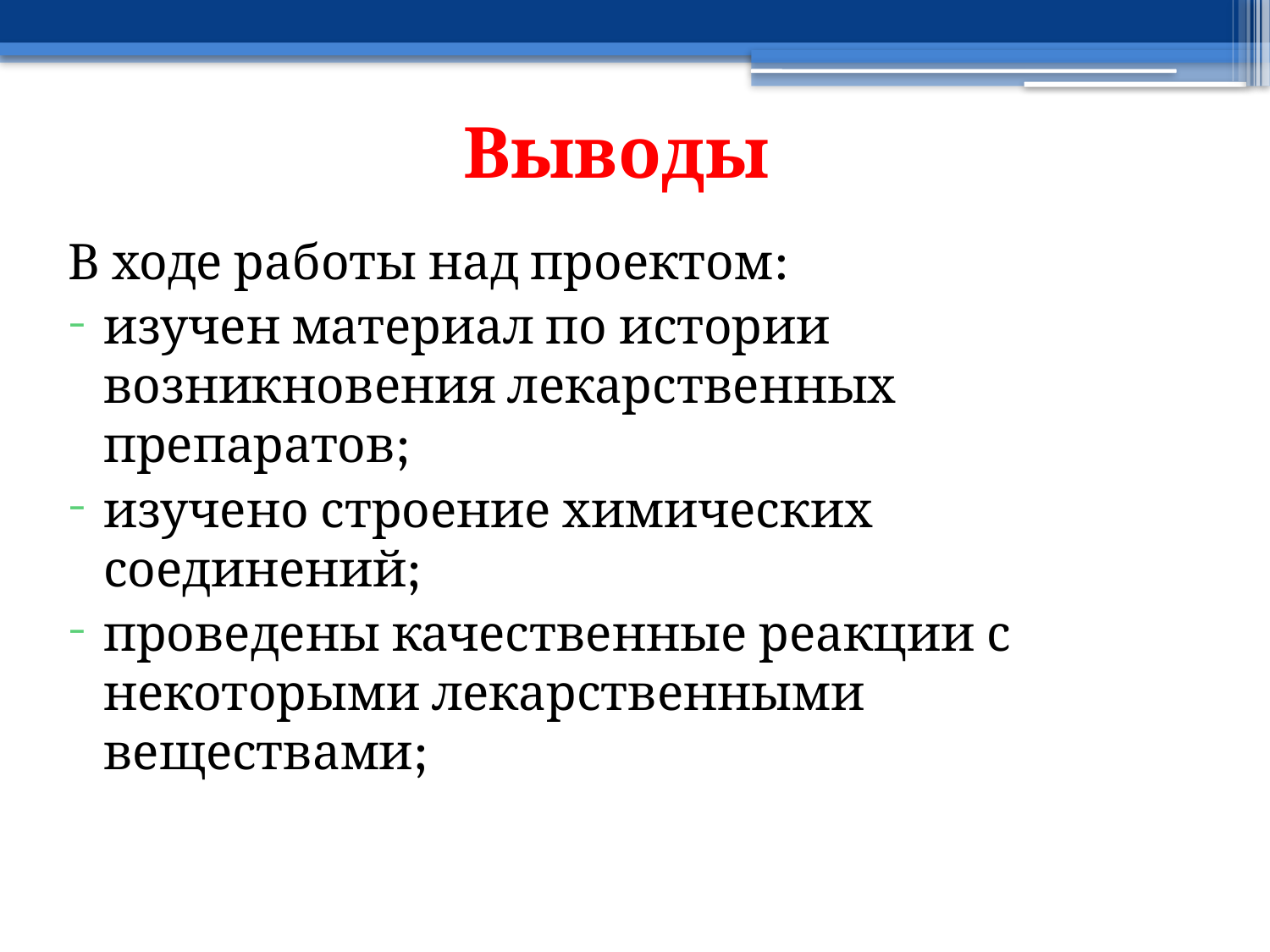

# Выводы
В ходе работы над проектом:
изучен материал по истории возникновения лекарственных препаратов;
изучено строение химических соединений;
проведены качественные реакции с некоторыми лекарственными веществами;